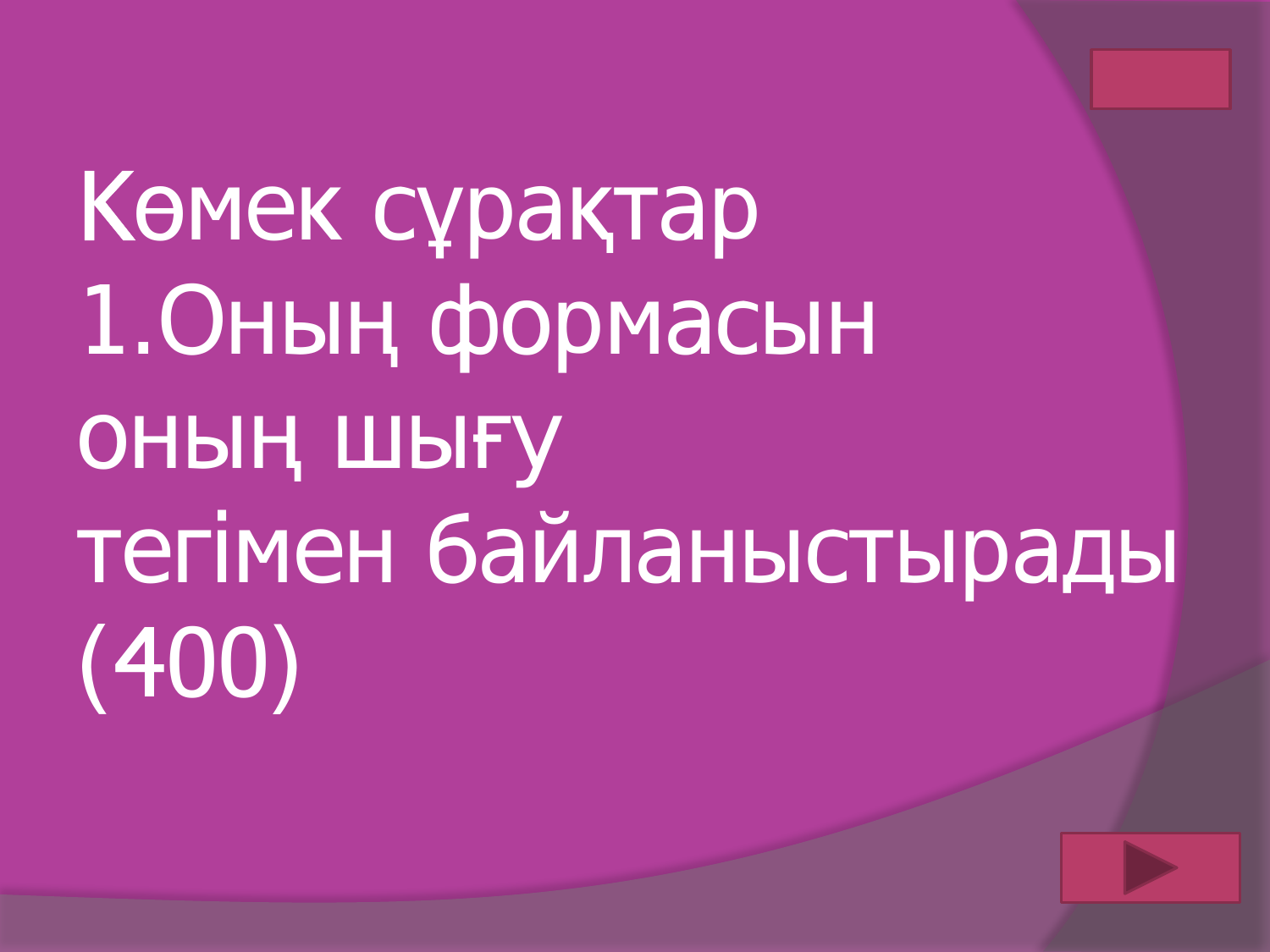

Көмек сұрақтар
1.Оның формасын
оның шығу
тегімен байланыстырады
(400)